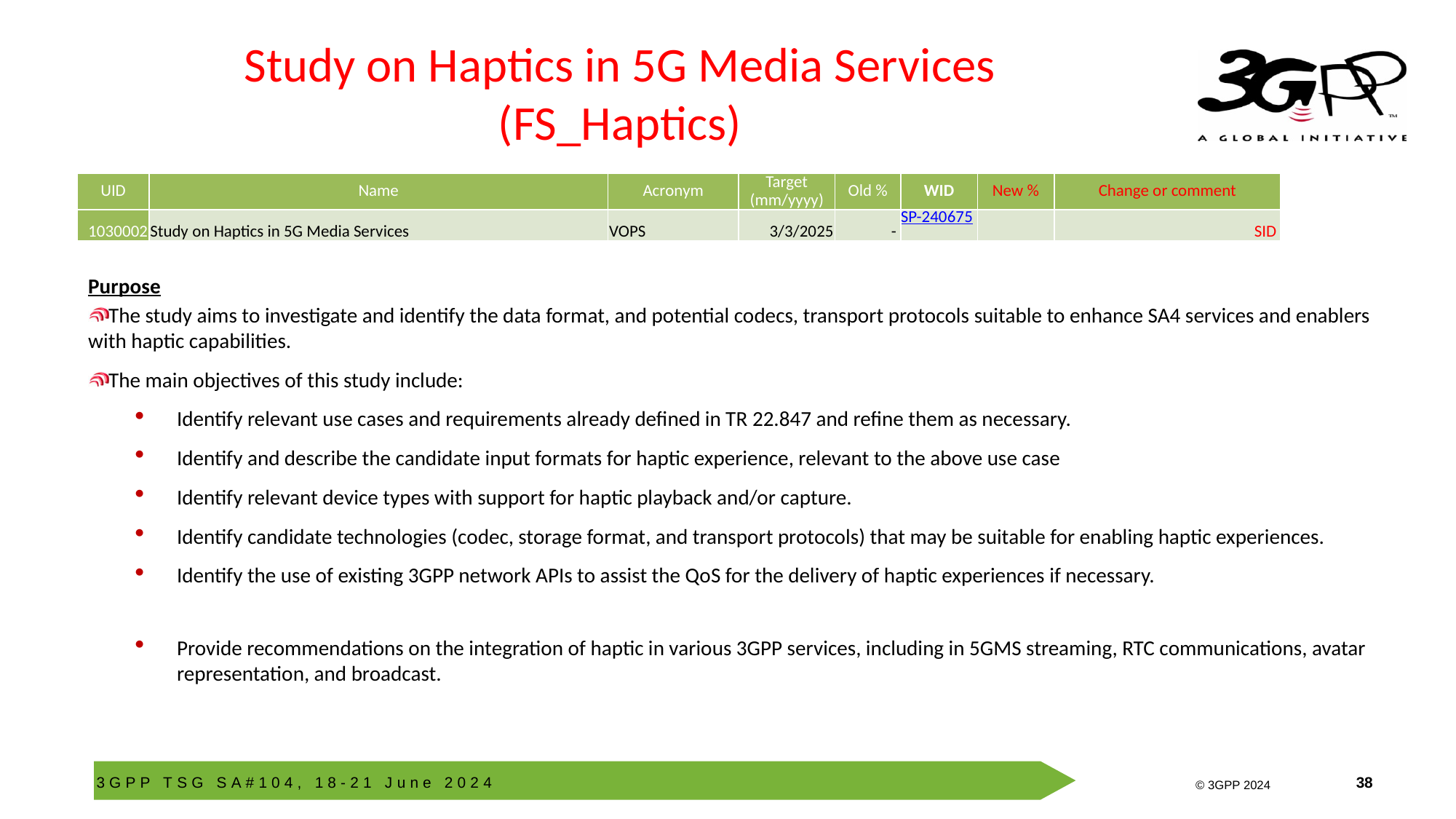

# Study on Haptics in 5G Media Services (FS_Haptics)
| UID | Name | Acronym | Target (mm/yyyy) | Old % | WID | New % | Change or comment |
| --- | --- | --- | --- | --- | --- | --- | --- |
| 1030002 | Study on Haptics in 5G Media Services | VOPS | 3/3/2025 | - | SP-240675 |  | SID |
Purpose
The study aims to investigate and identify the data format, and potential codecs, transport protocols suitable to enhance SA4 services and enablers with haptic capabilities.
The main objectives of this study include:
Identify relevant use cases and requirements already defined in TR 22.847 and refine them as necessary.
Identify and describe the candidate input formats for haptic experience, relevant to the above use case
Identify relevant device types with support for haptic playback and/or capture.
Identify candidate technologies (codec, storage format, and transport protocols) that may be suitable for enabling haptic experiences.
Identify the use of existing 3GPP network APIs to assist the QoS for the delivery of haptic experiences if necessary.

Provide recommendations on the integration of haptic in various 3GPP services, including in 5GMS streaming, RTC communications, avatar representation, and broadcast.